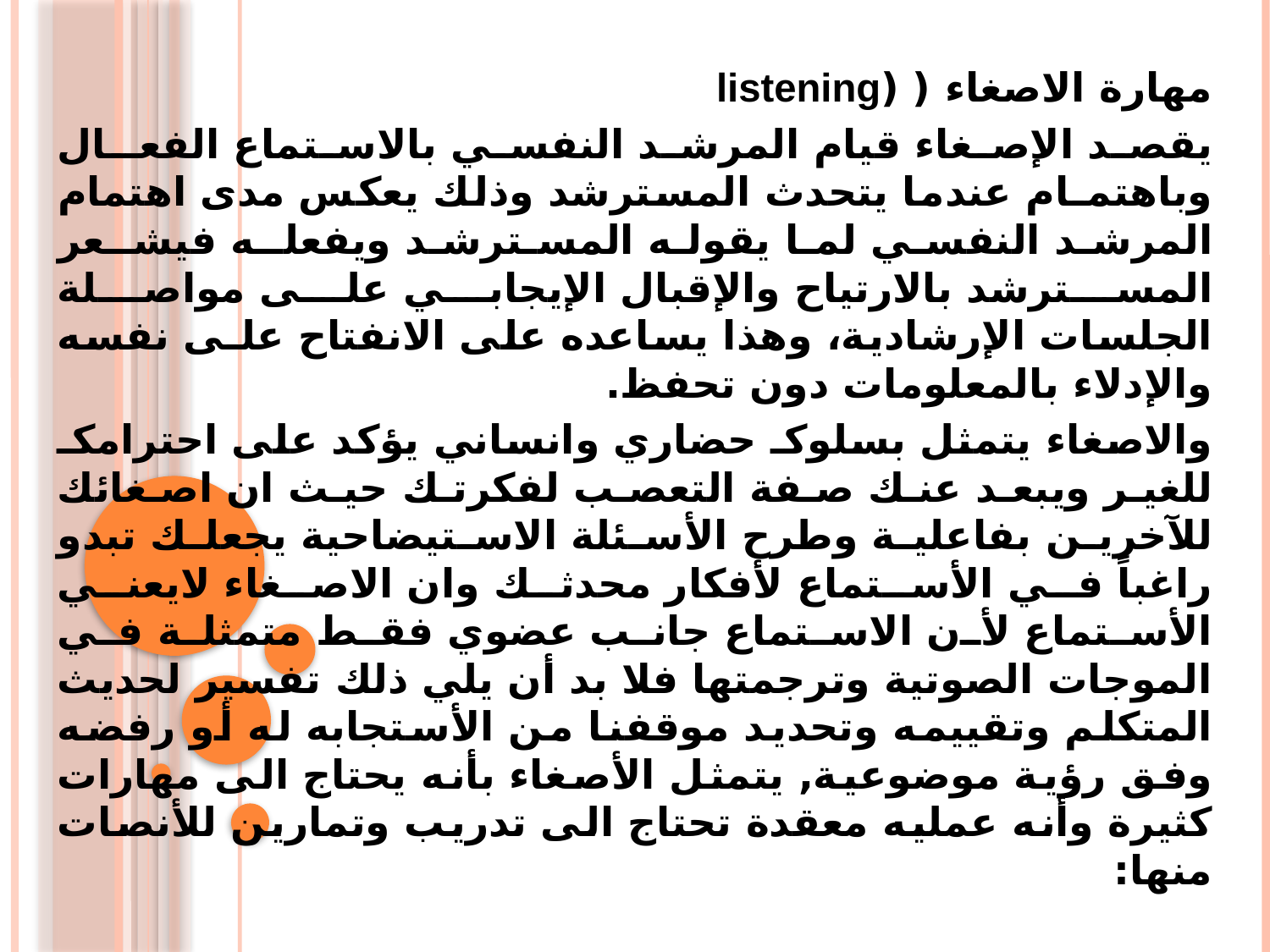

مهارة الاصغاء ( (listening
يقصد الإصغاء قيام المرشد النفسي بالاستماع الفعـال وباهتمـام عندما يتحدث المسترشد وذلك يعكس مدى اهتمام المرشد النفسي لما يقوله المسترشـد ويفعلـه فيشـعر المسترشد بالارتياح والإقبال الإيجابي على مواصلة الجلسات الإرشادية، وهذا يساعده على الانفتاح علـى نفسه والإدلاء بالمعلومات دون تحفظ.
والاصغاء يتمثل بسلوكـ حضاري وانساني يؤكد على احترامكـ للغير ويبعد عنك صفة التعصب لفكرتك حيث ان اصغائك للآخرين بفاعلية وطرح الأسئلة الاستيضاحية يجعلك تبدو راغباً في الأستماع لأفكار محدثك وان الاصغاء لايعني الأستماع لأن الاستماع جانب عضوي فقط متمثلة في الموجات الصوتية وترجمتها فلا بد أن يلي ذلك تفسير لحديث المتكلم وتقييمه وتحديد موقفنا من الأستجابه له أو رفضه وفق رؤية موضوعية, يتمثل الأصغاء بأنه يحتاج الى مهارات كثيرة وأنه عمليه معقدة تحتاج الى تدريب وتمارين للأنصات منها: